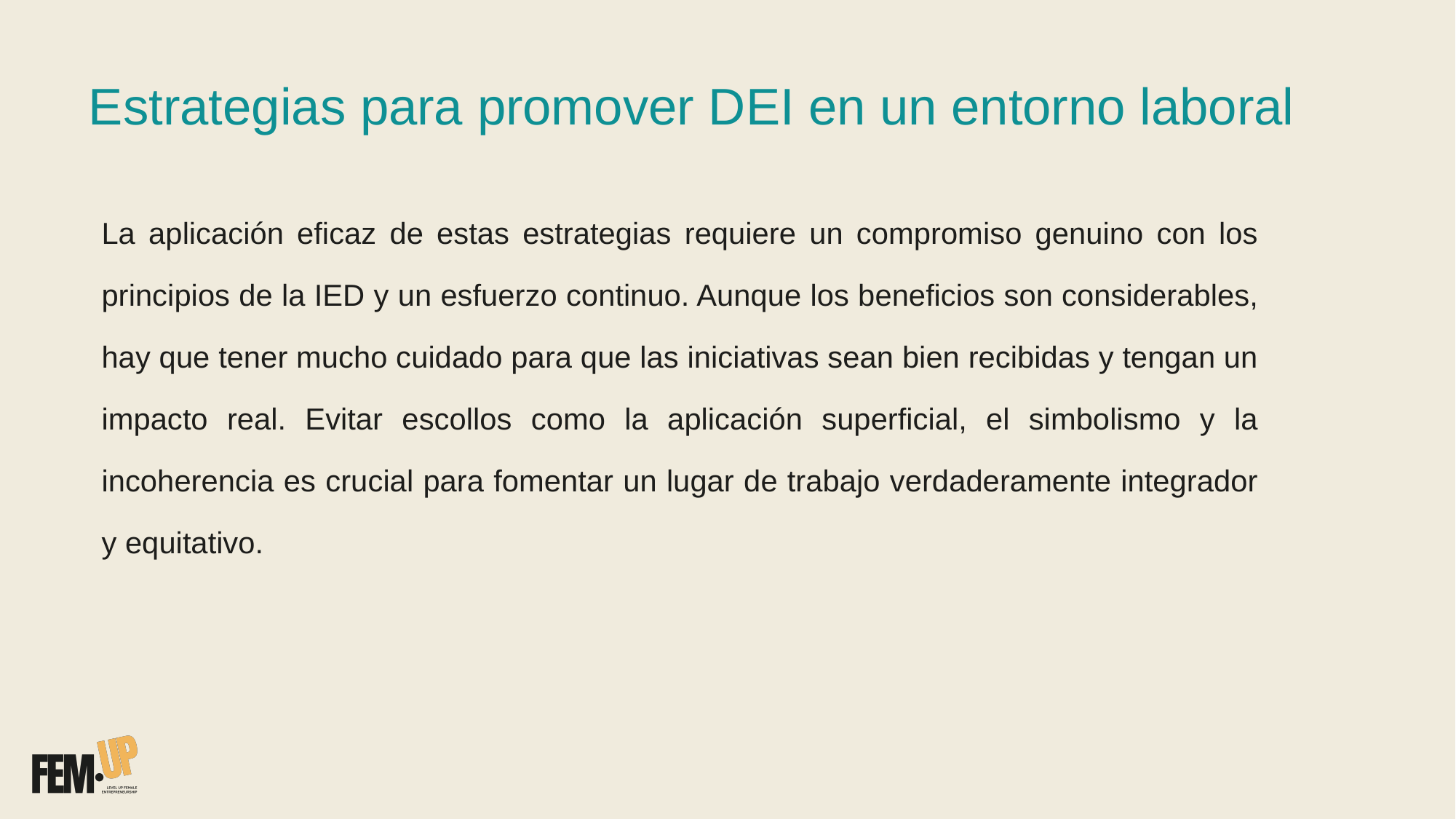

Estrategias para promover DEI en un entorno laboral
La aplicación eficaz de estas estrategias requiere un compromiso genuino con los principios de la IED y un esfuerzo continuo. Aunque los beneficios son considerables, hay que tener mucho cuidado para que las iniciativas sean bien recibidas y tengan un impacto real. Evitar escollos como la aplicación superficial, el simbolismo y la incoherencia es crucial para fomentar un lugar de trabajo verdaderamente integrador y equitativo.